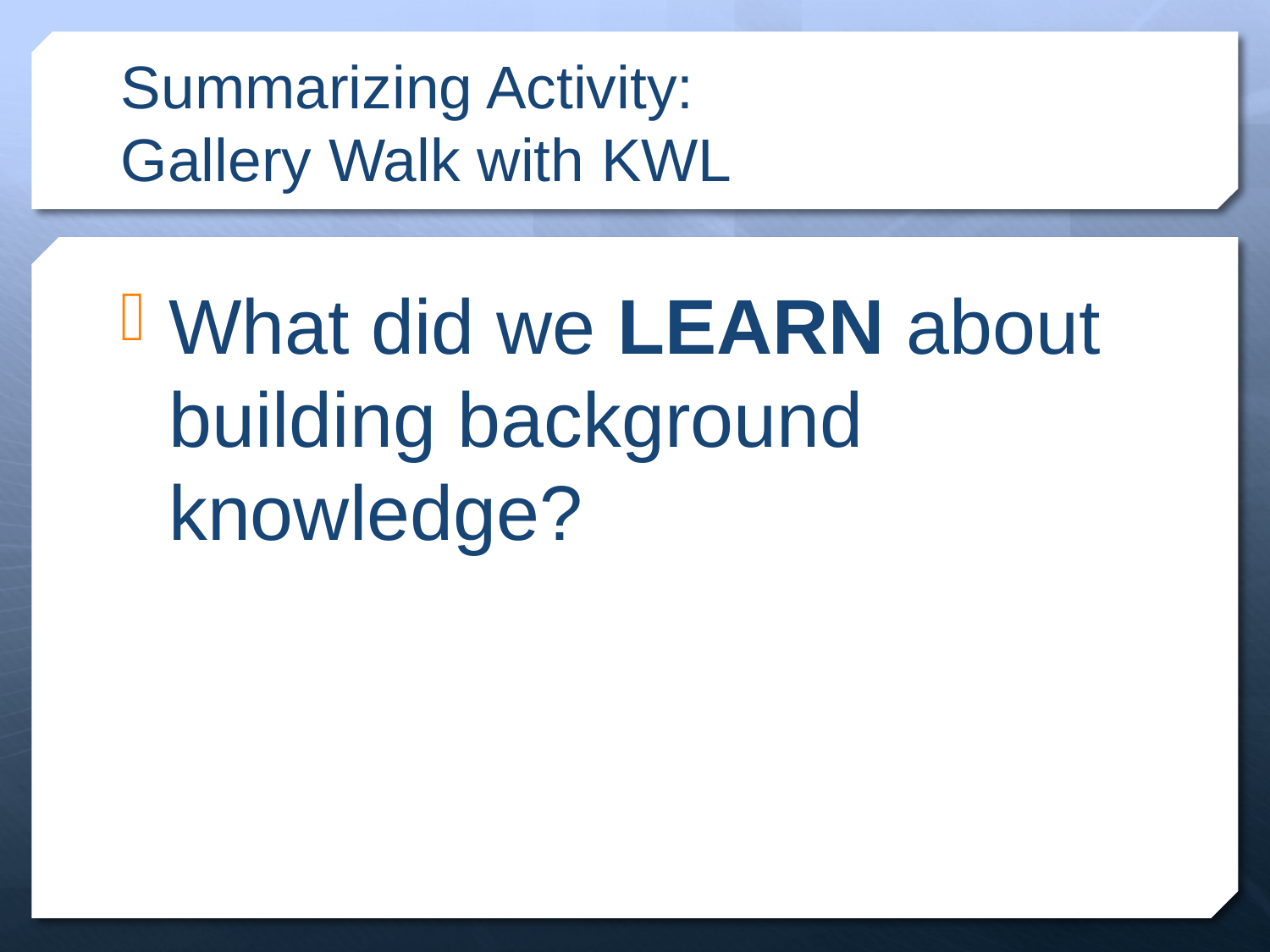

# Summarizing Activity: Gallery Walk with KWL
What did we LEARN about building background knowledge?